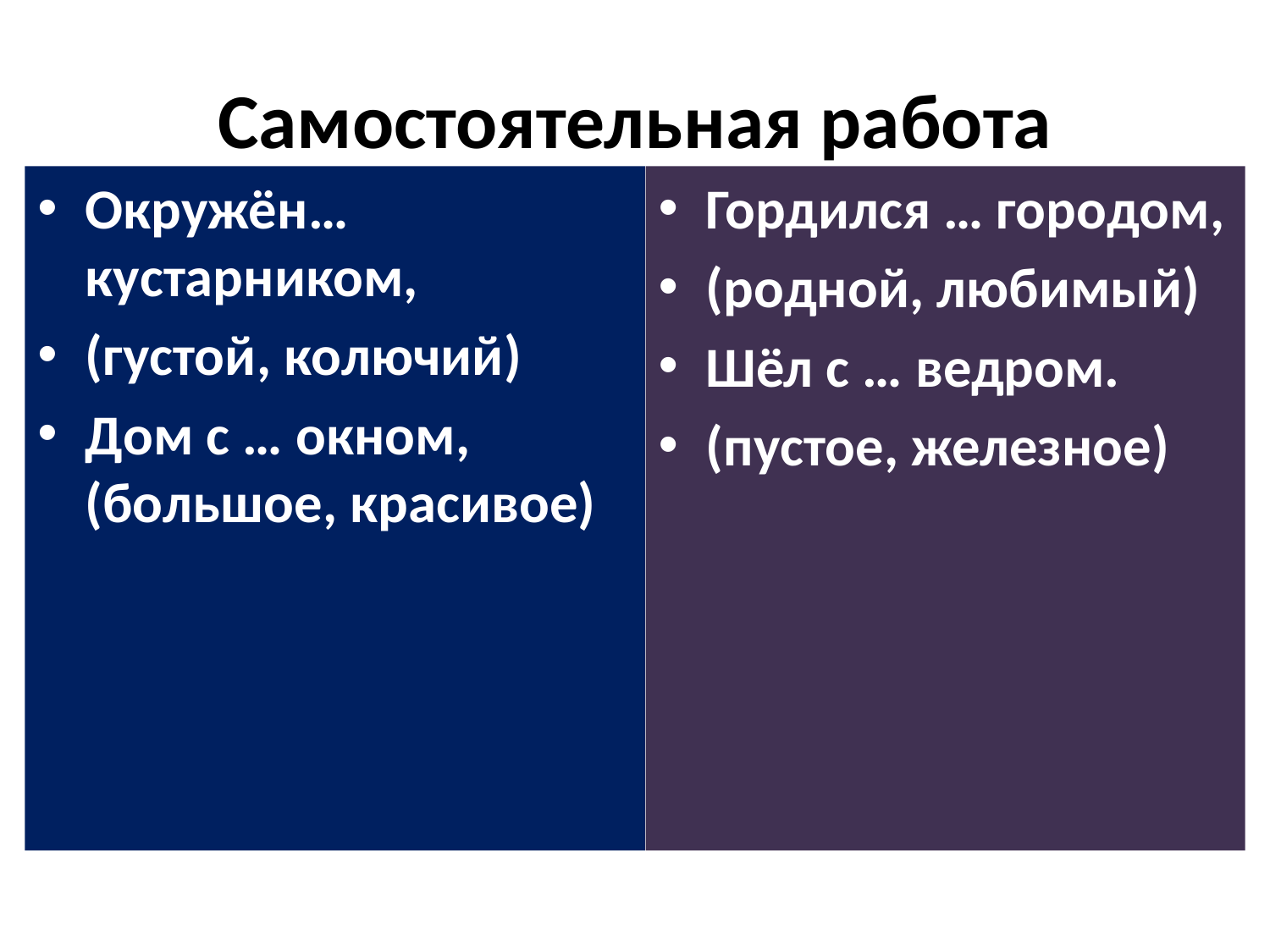

# Самостоятельная работа
Окружён… кустарником,
(густой, колючий)
Дом с … окном, (большое, красивое)

Гордился … городом,
(родной, любимый)
Шёл с … ведром.
(пустое, железное)